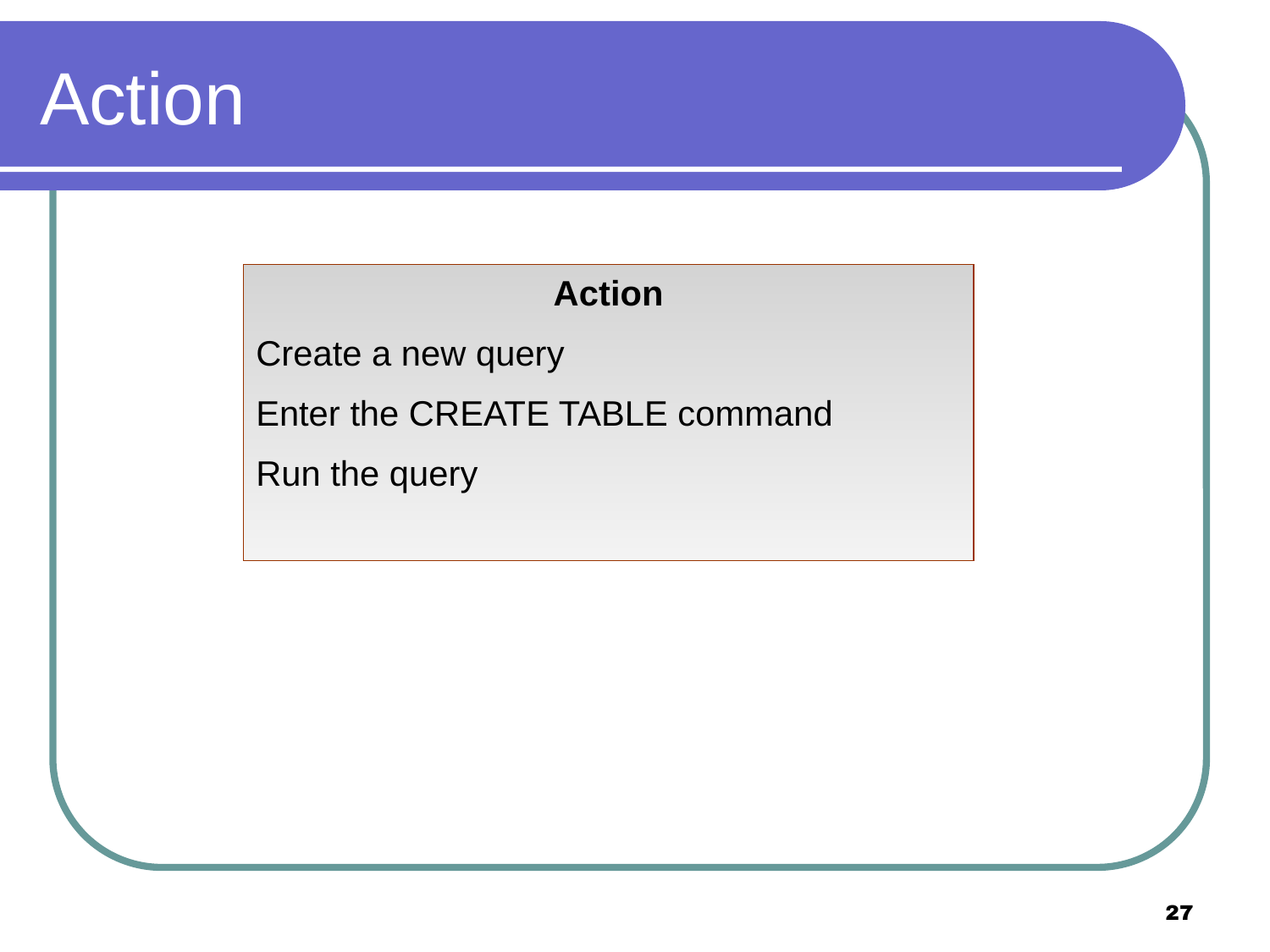

# Action
Action
Create a new query
Enter the CREATE TABLE command
Run the query
27